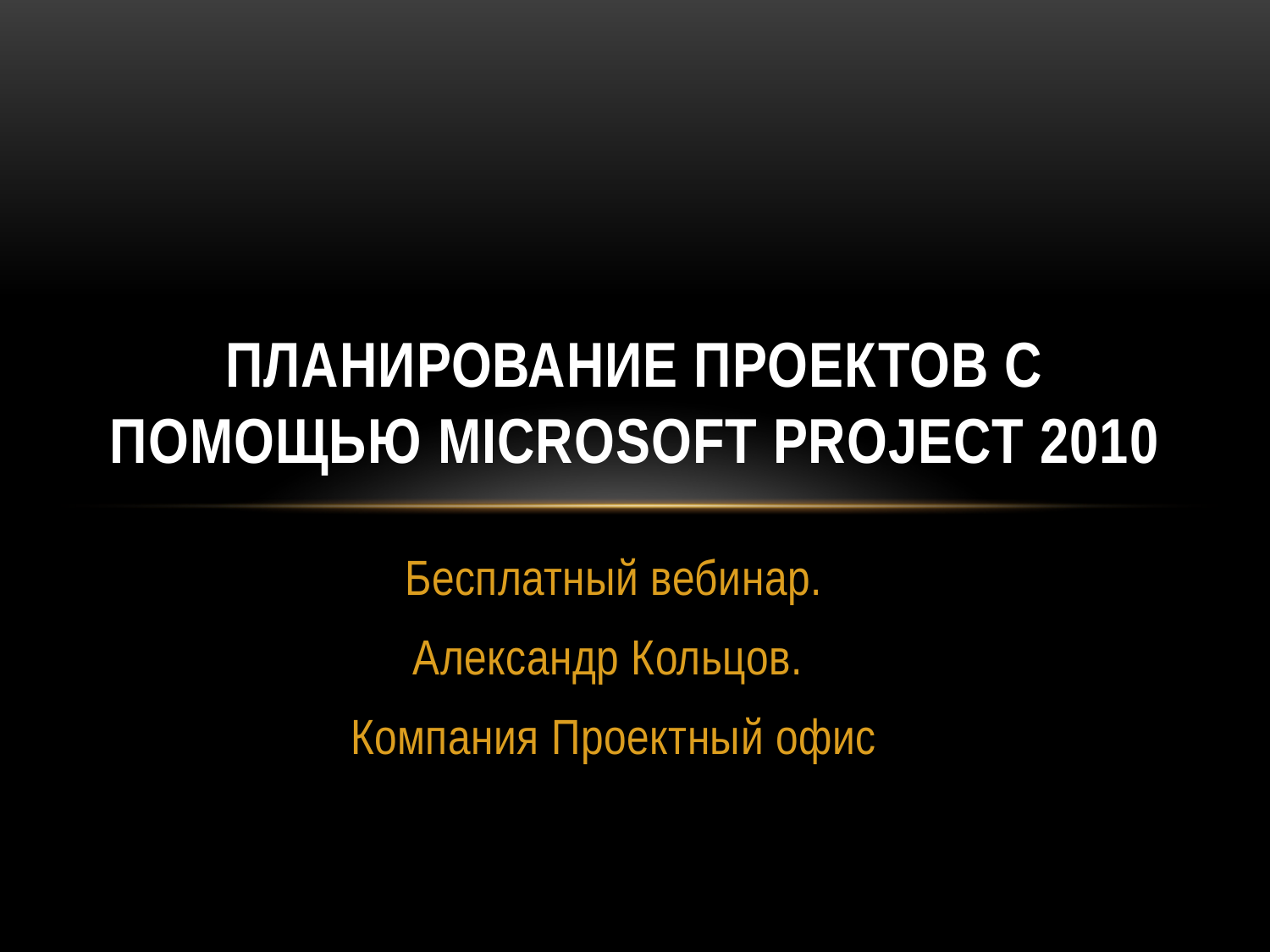

# Планирование проектов с помощью Microsoft Project 2010
Бесплатный вебинар.
Александр Кольцов.
Компания Проектный офис